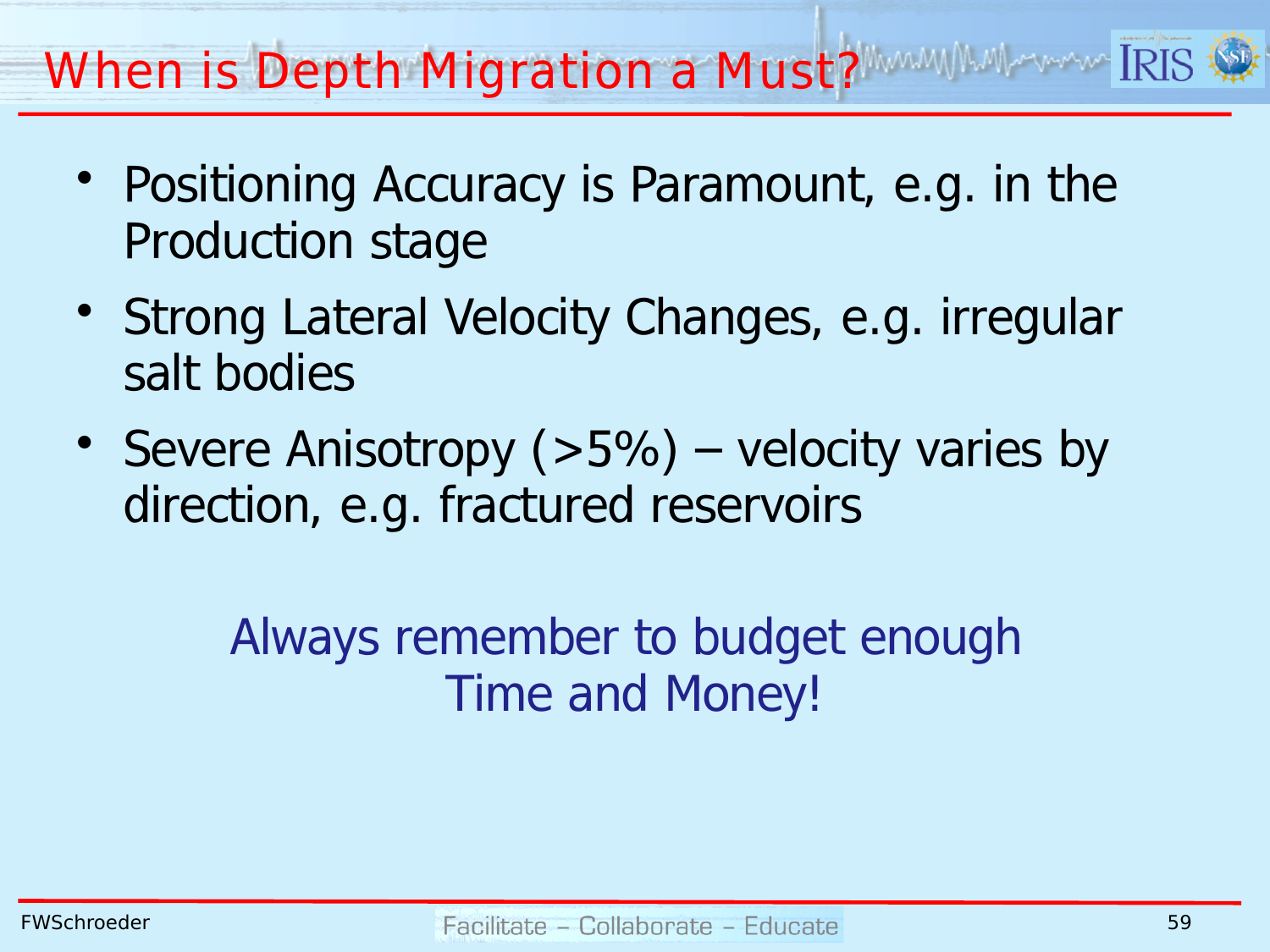

# When is Depth Migration a Must?
Positioning Accuracy is Paramount, e.g. in the 	Production stage
Strong Lateral Velocity Changes, e.g. irregular 	salt bodies
Severe Anisotropy (>5%) – velocity varies by 	direction, e.g. fractured reservoirs

Always remember to budget enough
Time and Money!